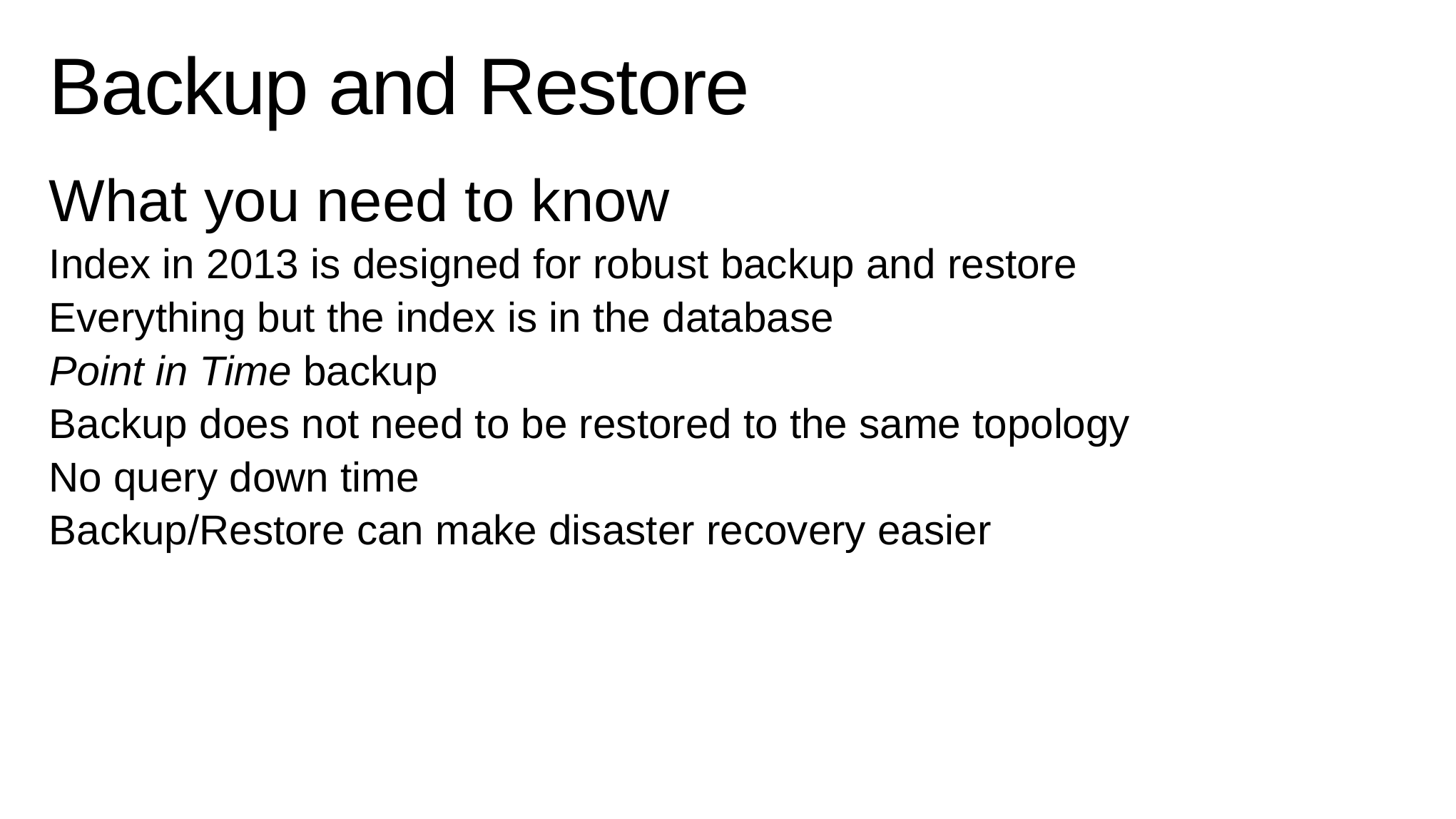

# Backup and Restore
What you need to know
Index in 2013 is designed for robust backup and restore
Everything but the index is in the database
Point in Time backup
Backup does not need to be restored to the same topology
No query down time
Backup/Restore can make disaster recovery easier